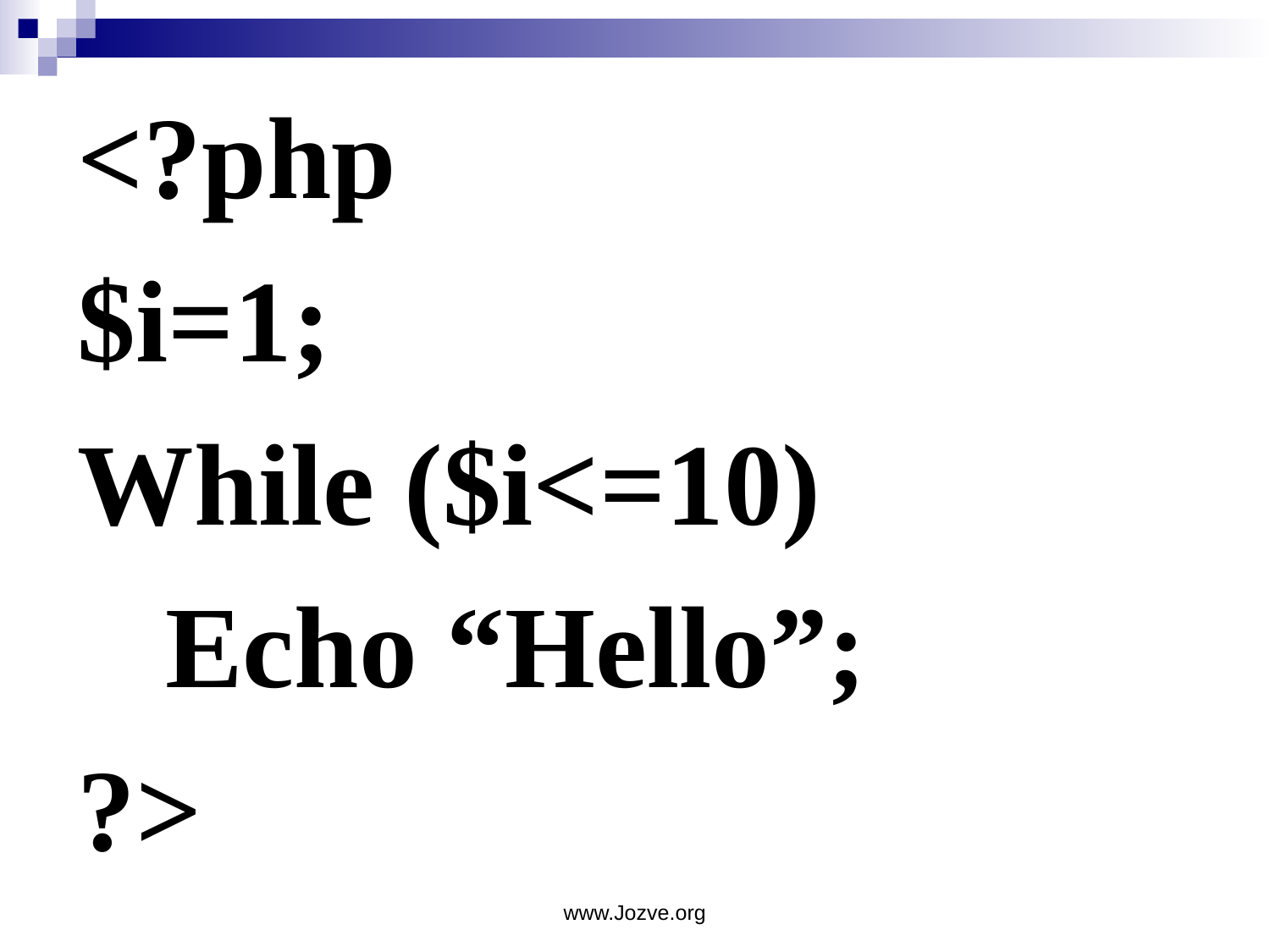

<?php
$i=1;
While ($i<=10)
   Echo “Hello”;
?>

www.Jozve.org